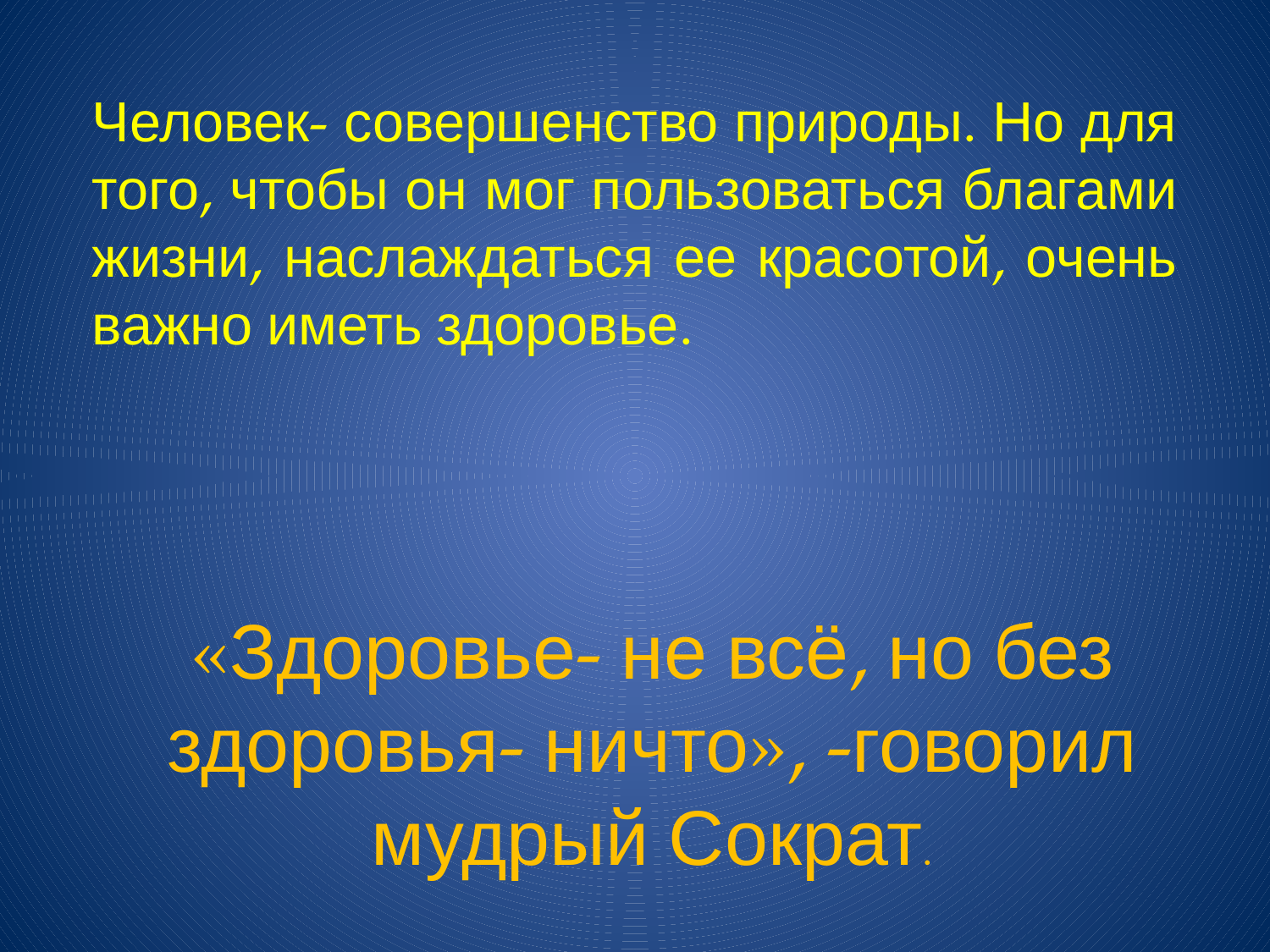

Человек- совершенство природы. Но для того, чтобы он мог пользоваться благами жизни, наслаждаться ее красотой, очень важно иметь здоровье.
«Здоровье- не всё, но без здоровья- ничто», -говорил мудрый Сократ.